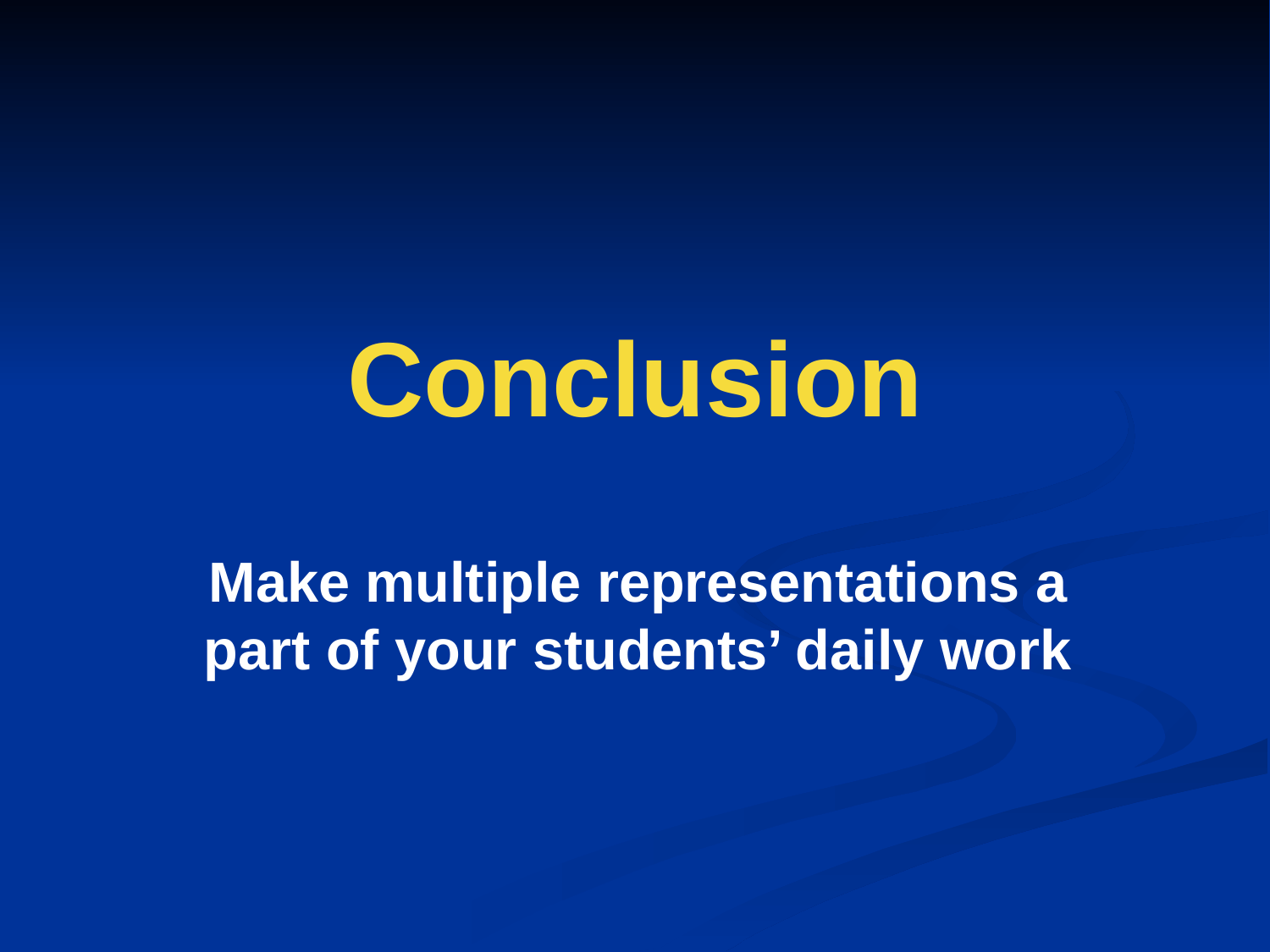

# Conclusion
Make multiple representations a part of your students’ daily work